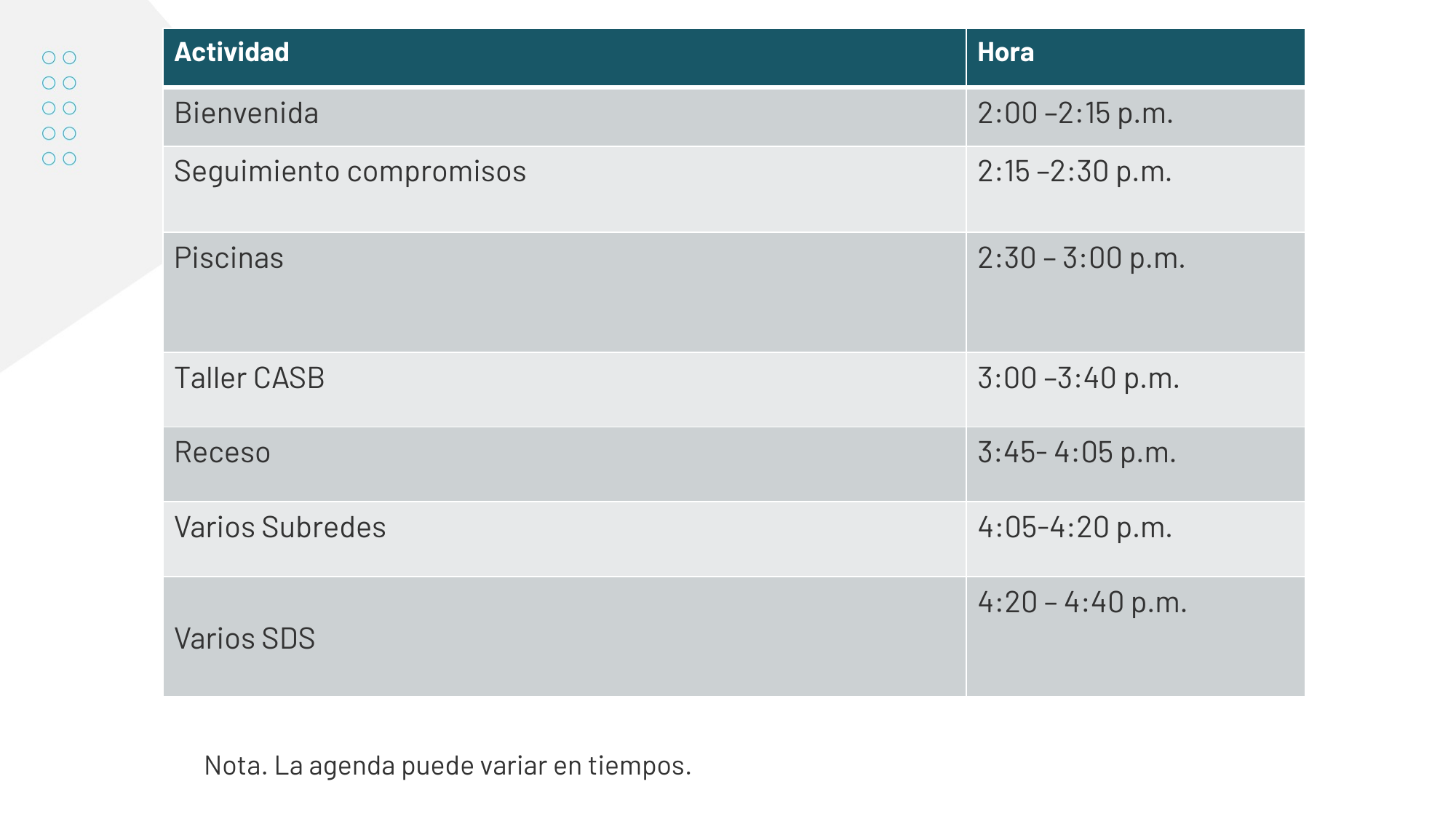

| Actividad | Hora |
| --- | --- |
| Bienvenida | 2:00 –2:15 p.m. |
| Seguimiento compromisos | 2:15 –2:30 p.m. |
| Piscinas | 2:30 – 3:00 p.m. |
| Taller CASB ​ | 3:00 –3:40 p.m. |
| Receso | 3:45- 4:05 p.m. |
| Varios Subredes | 4:05-4:20 p.m. |
| Varios SDS | 4:20 – 4:40 p.m. |
Nota. La agenda puede variar en tiempos.